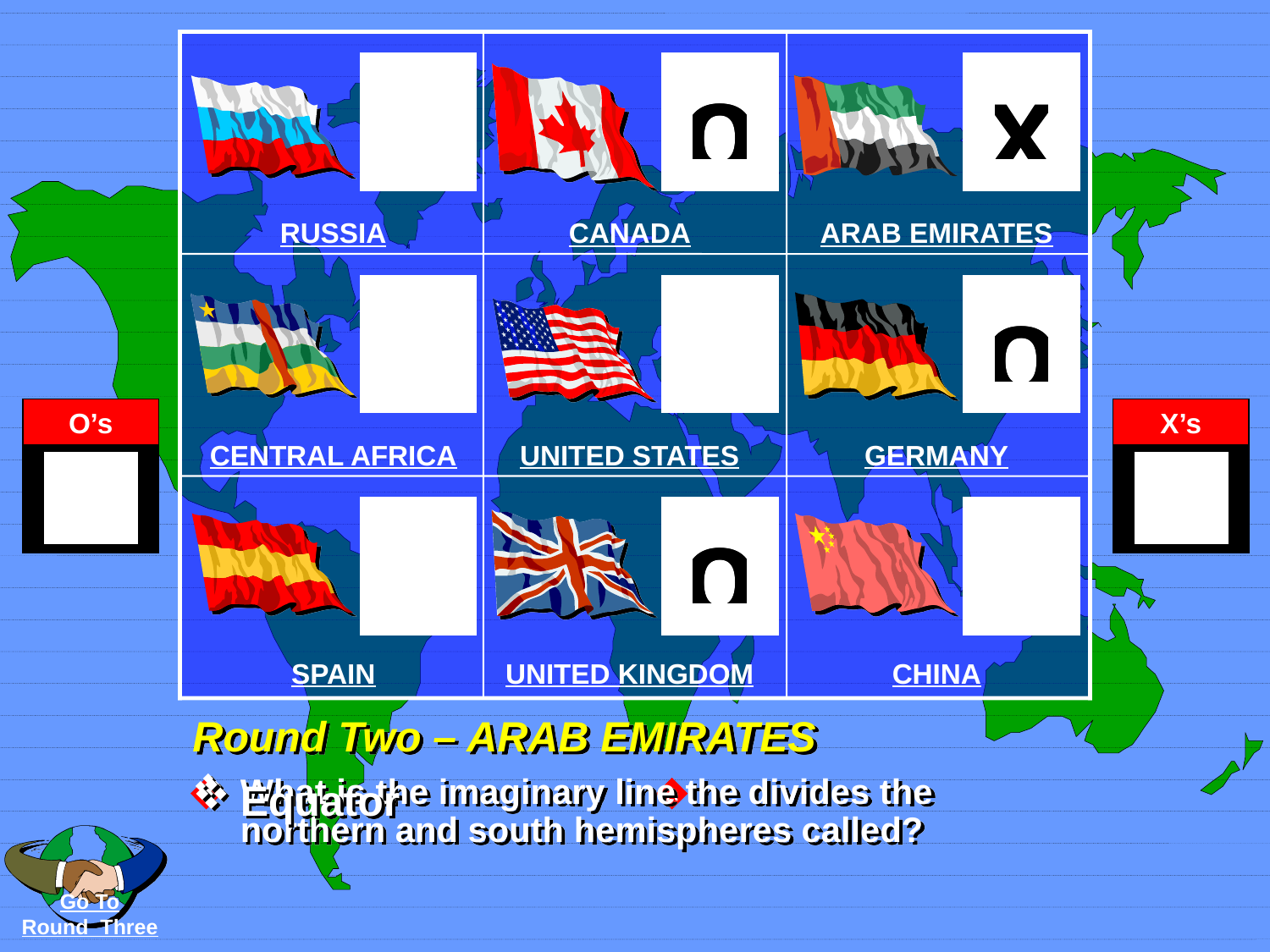

RUSSIA
CANADA
ARAB EMIRATES
CENTRAL AFRICA
UNITED STATES
GERMANY
SPAIN
UNITED KINGDOM
CHINA
# Round Two – ARAB EMIRATES
What is the imaginary line the divides the northern and south hemispheres called?
Equator
Go To
Round  Three